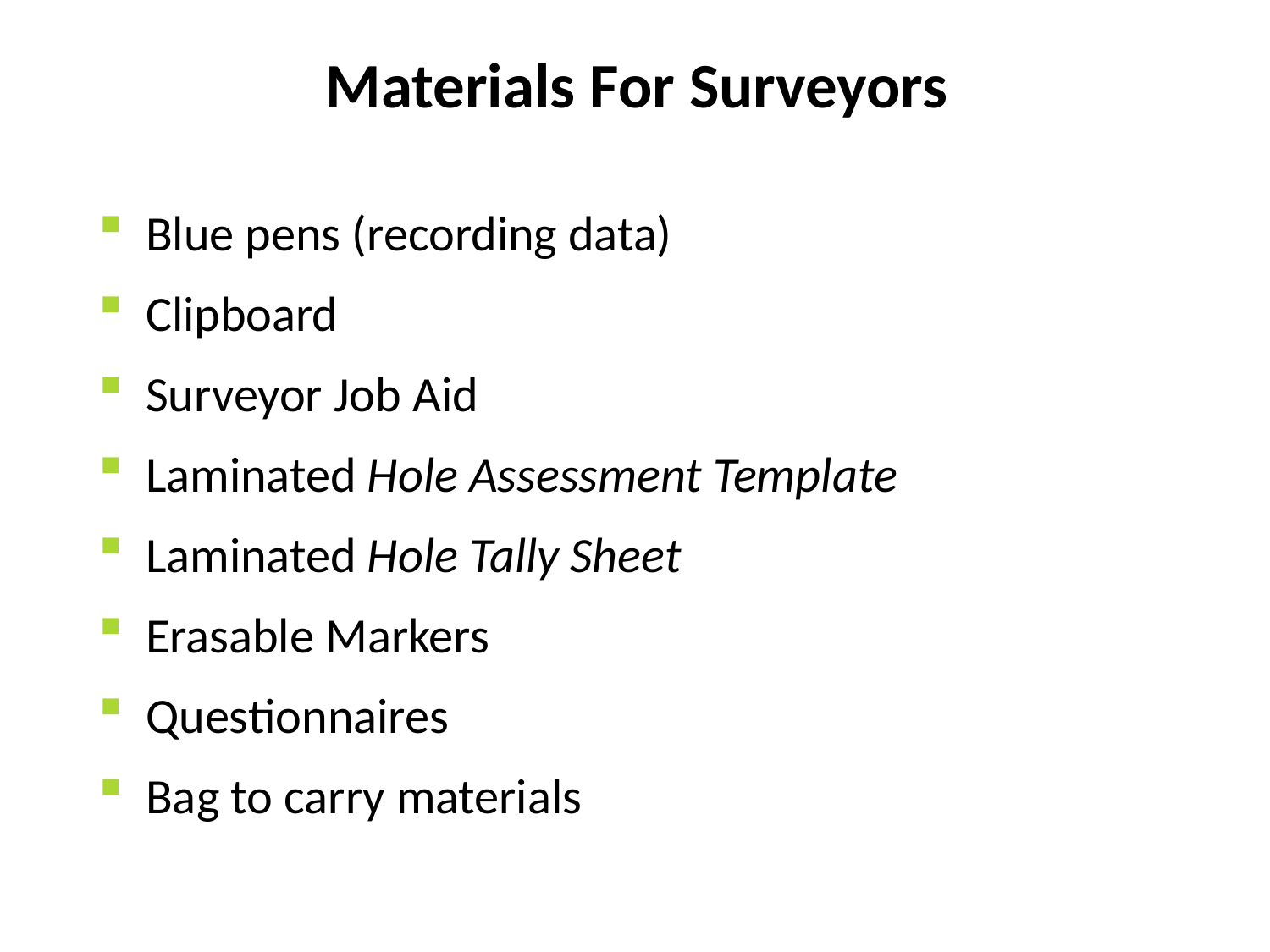

# Materials For Surveyors
Blue pens (recording data)
Clipboard
Surveyor Job Aid
Laminated Hole Assessment Template
Laminated Hole Tally Sheet
Erasable Markers
Questionnaires
Bag to carry materials